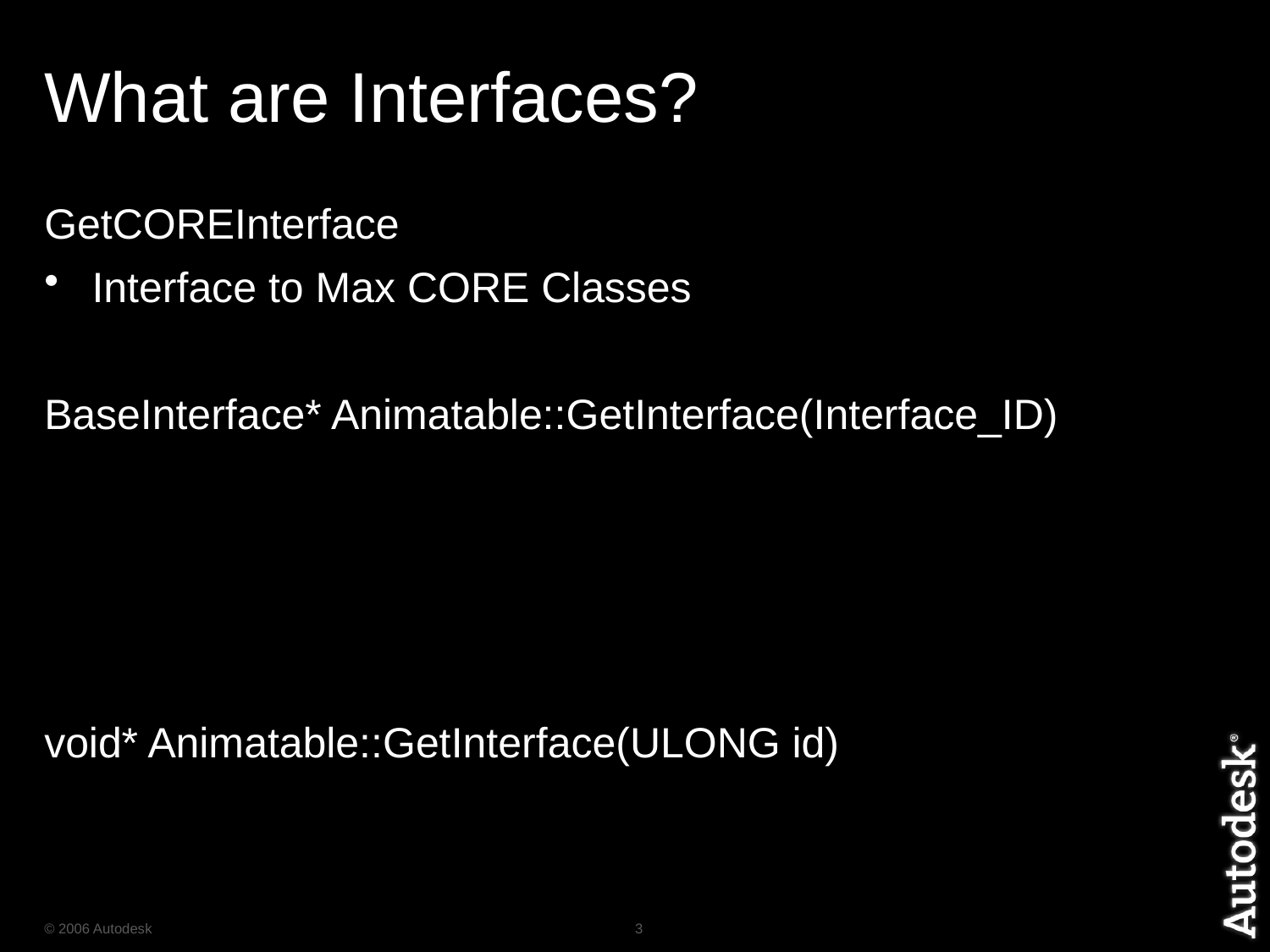

# What are Interfaces?
GetCOREInterface
Interface to Max CORE Classes

BaseInterface* Animatable::GetInterface(Interface_ID)

void* Animatable::GetInterface(ULONG id)